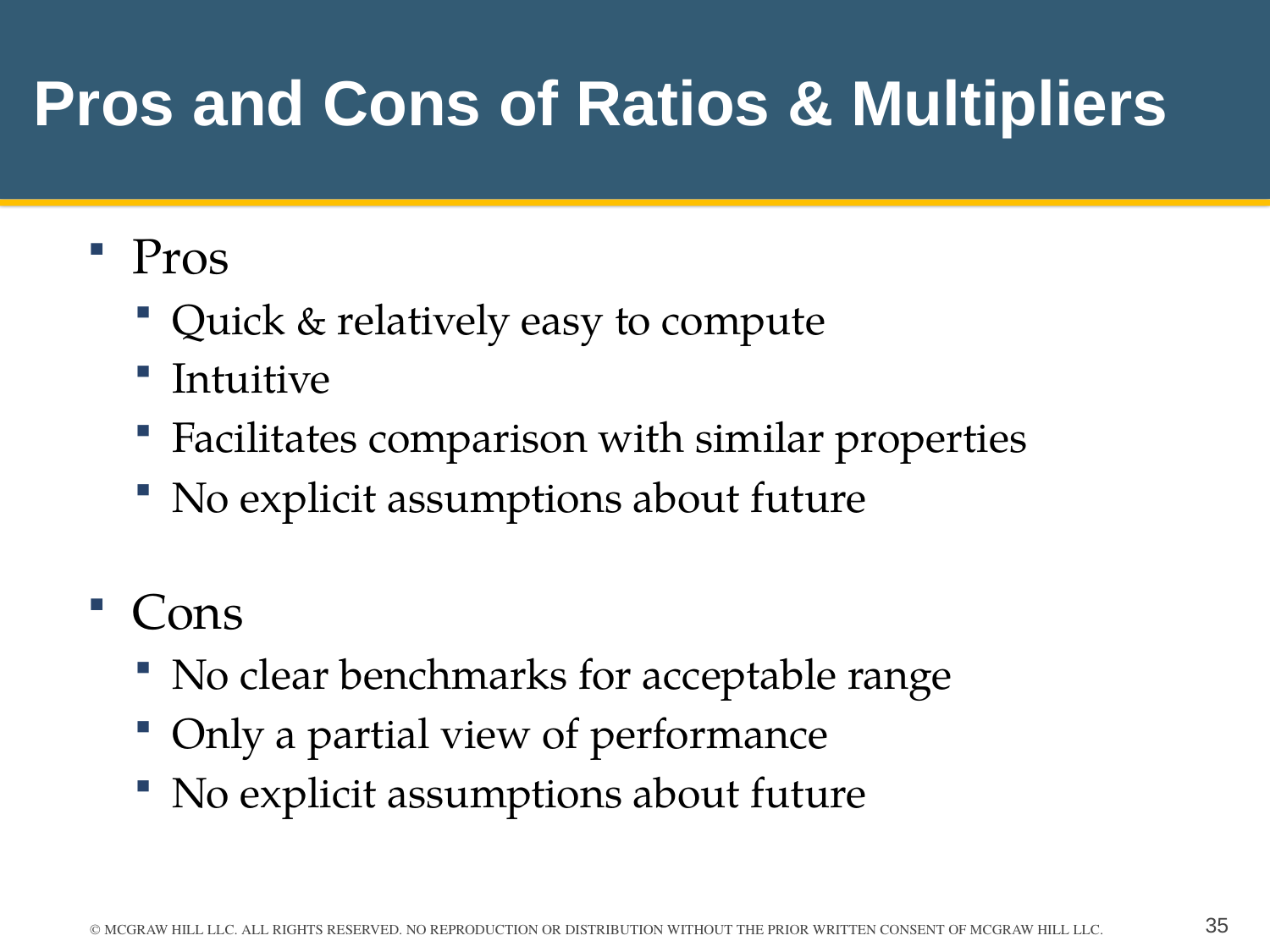

# Pros and Cons of Ratios & Multipliers
Pros
Quick & relatively easy to compute
Intuitive
Facilitates comparison with similar properties
No explicit assumptions about future

Cons
No clear benchmarks for acceptable range
Only a partial view of performance
No explicit assumptions about future
© MCGRAW HILL LLC. ALL RIGHTS RESERVED. NO REPRODUCTION OR DISTRIBUTION WITHOUT THE PRIOR WRITTEN CONSENT OF MCGRAW HILL LLC.
35